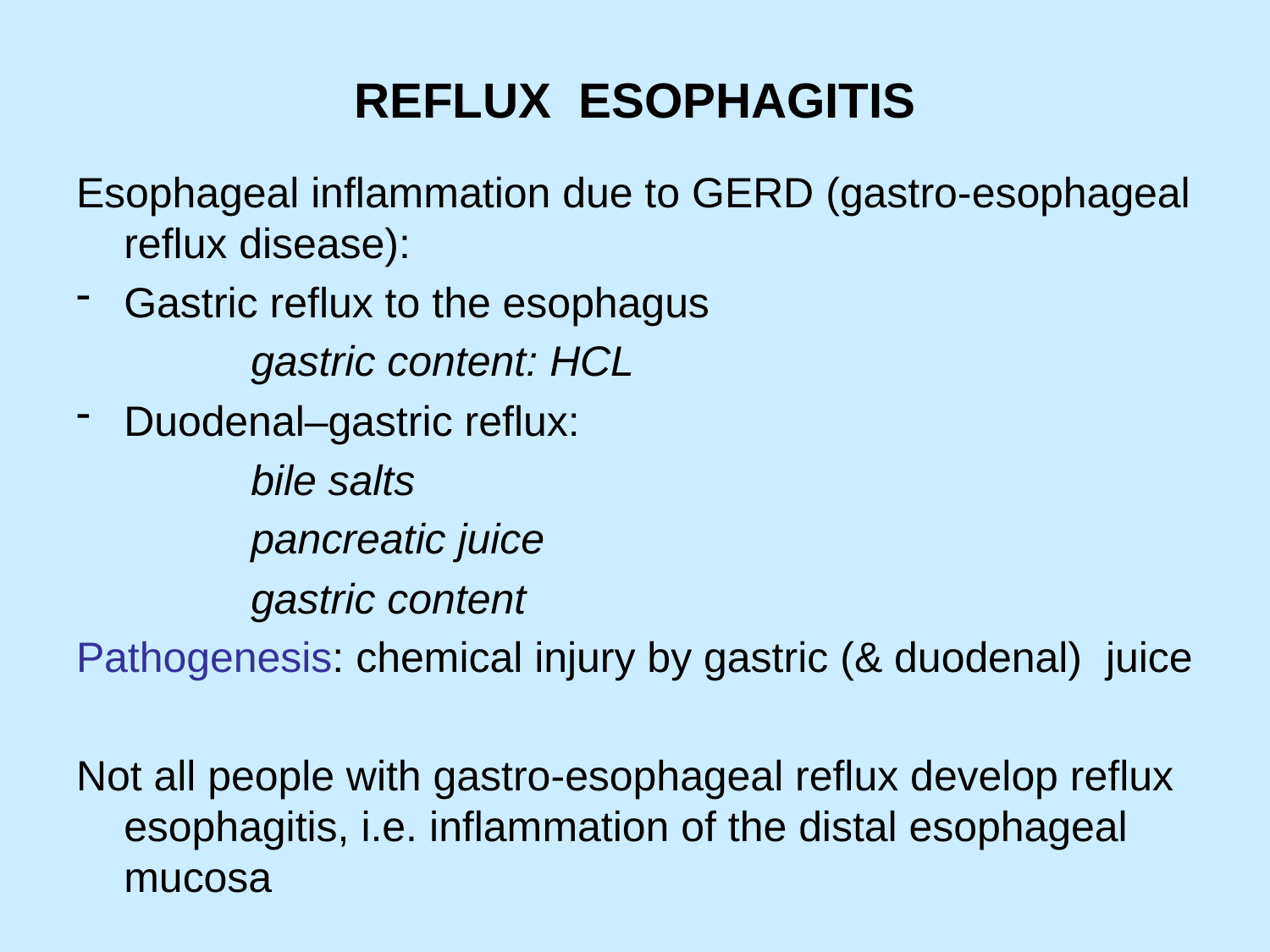

# REFLUX  ESOPHAGITIS
Esophageal inflammation due to GERD (gastro-esophageal reflux disease):
Gastric reflux to the esophagus
		gastric content: HCL
Duodenal–gastric reflux:
		bile salts
		pancreatic juice
		gastric content
Pathogenesis: chemical injury by gastric (& duodenal)  juice

Not all people with gastro-esophageal reflux develop reflux esophagitis, i.e. inflammation of the distal esophageal mucosa